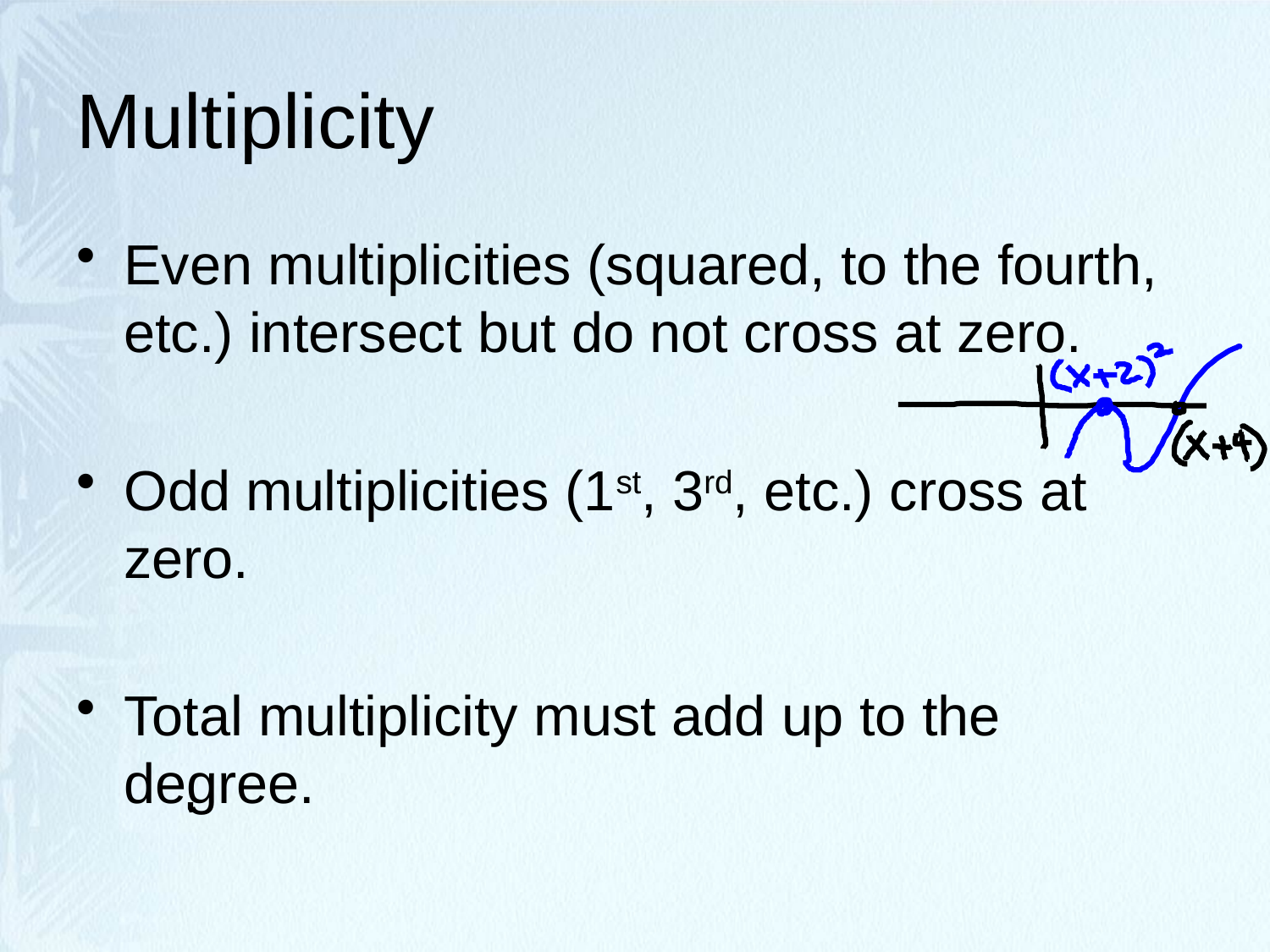

# Multiplicity
Even multiplicities (squared, to the fourth, etc.) intersect but do not cross at zero.

Odd multiplicities (1st, 3rd, etc.) cross at zero.

Total multiplicity must add up to the degree.